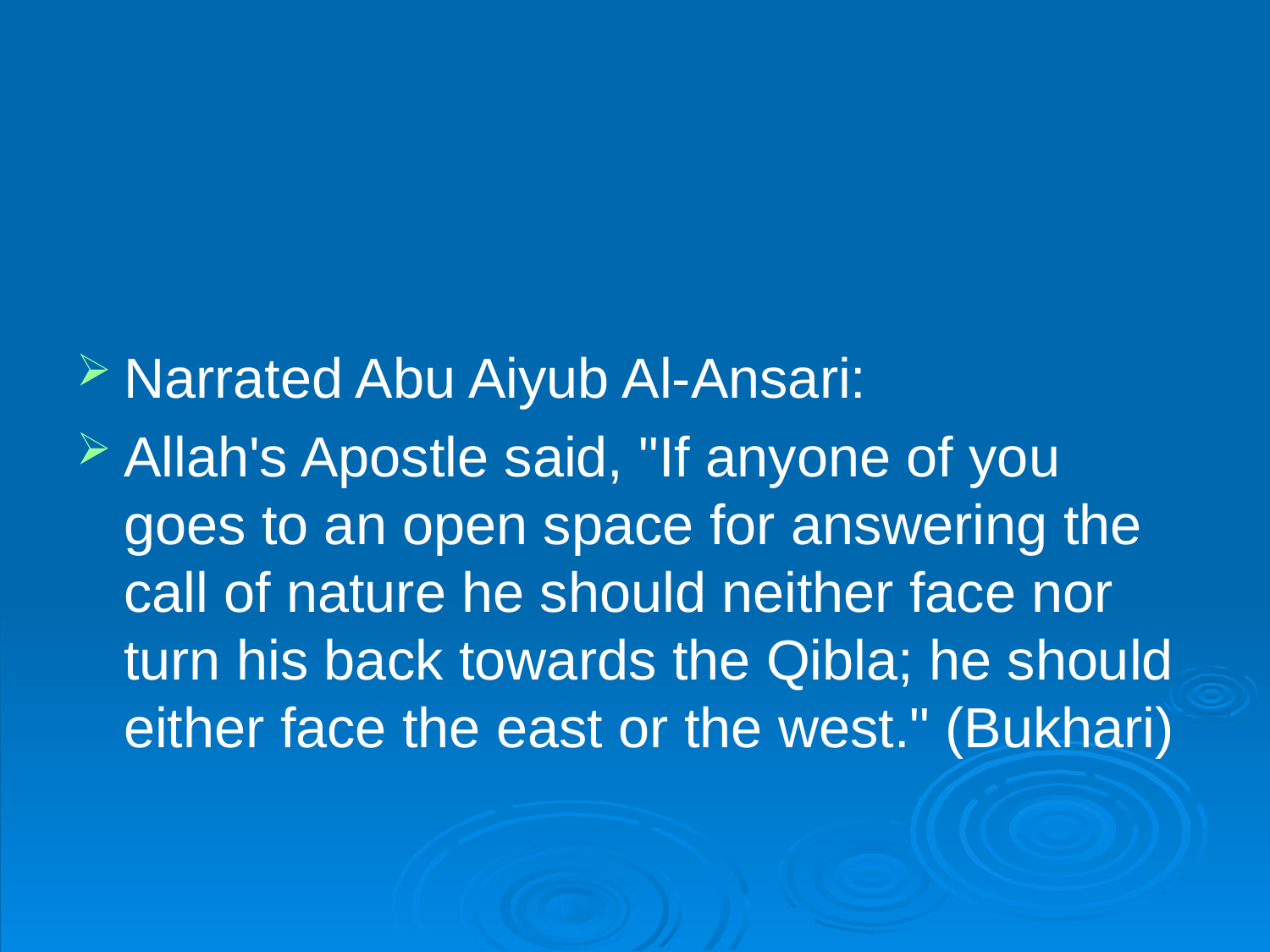

#

Narrated Abu Aiyub Al-Ansari:
Allah's Apostle said, "If anyone of you goes to an open space for answering the call of nature he should neither face nor turn his back towards the Qibla; he should either face the east or the west." (Bukhari)